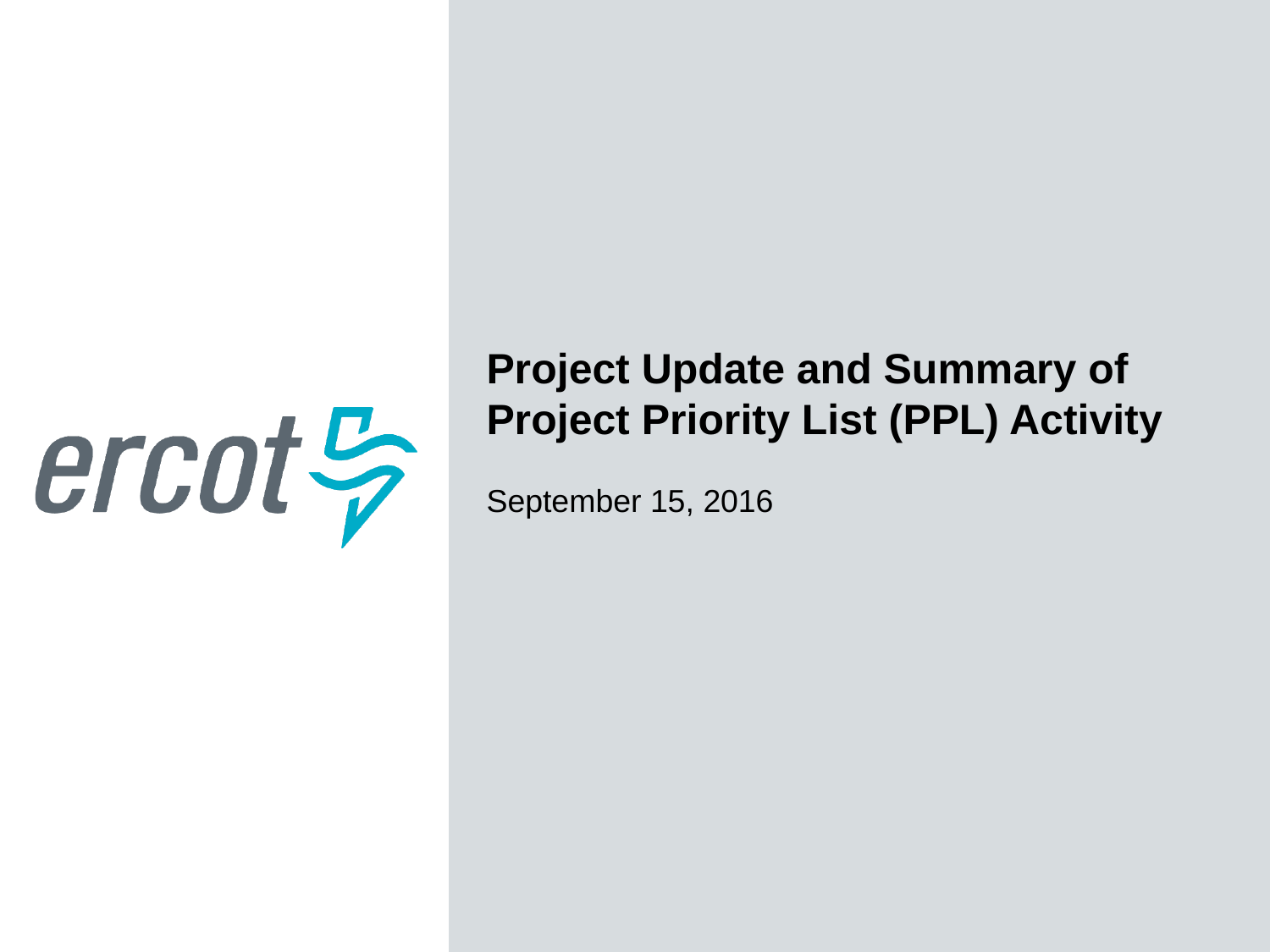

Project Update and Summary of
Project Priority List (PPL) Activity

September 15, 2016